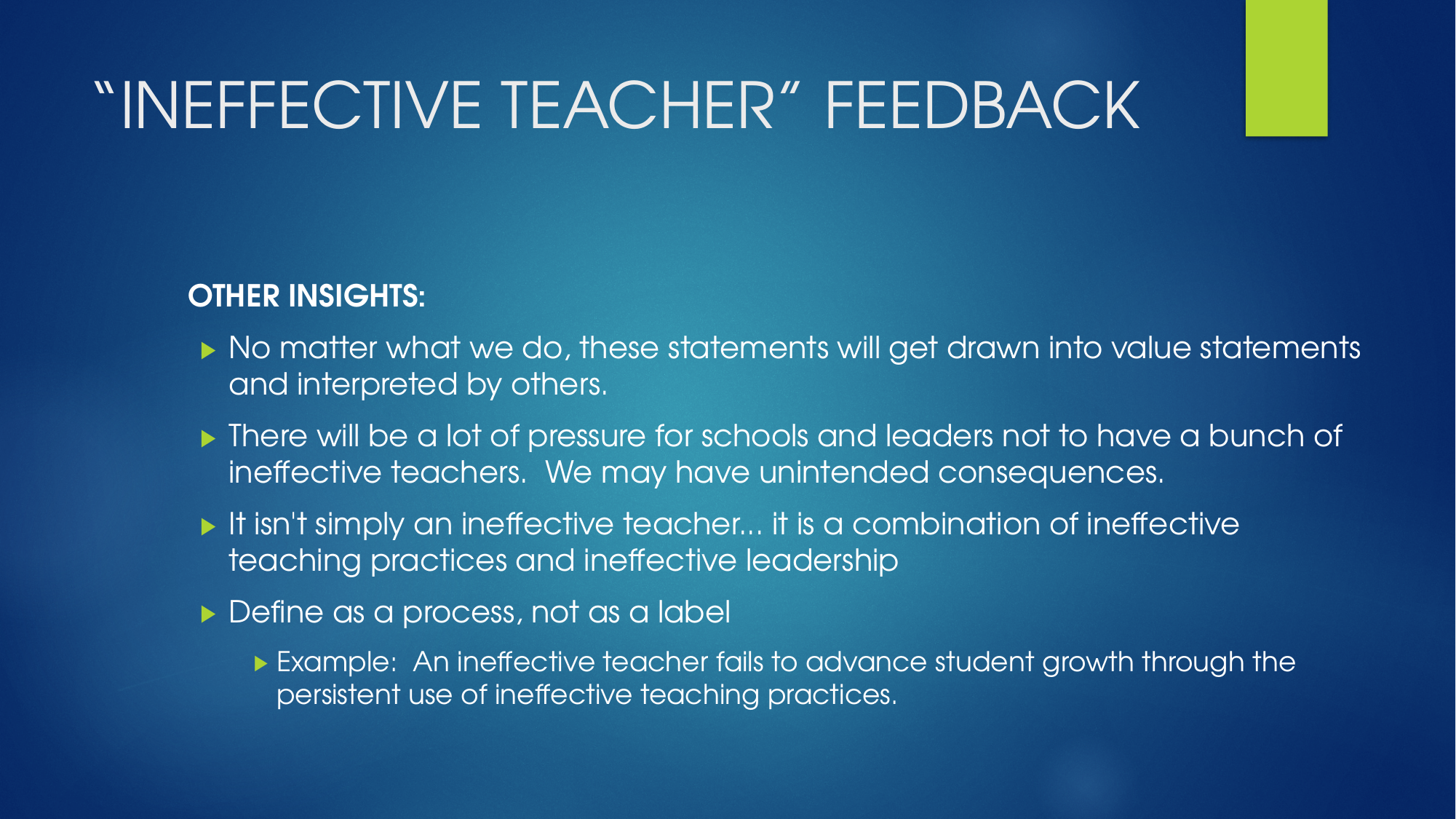

# “INEFFECTIVE TEACHER” FEEDBACK
OTHER INSIGHTS:
No matter what we do, these statements will get drawn into value statements and interpreted by others.
There will be a lot of pressure for schools and leaders not to have a bunch of ineffective teachers.  We may have unintended consequences.
It isn't simply an ineffective teacher... it is a combination of ineffective teaching practices and ineffective leadership
Define as a process, not as a label
Example:  An ineffective teacher fails to advance student growth through the persistent use of ineffective teaching practices.